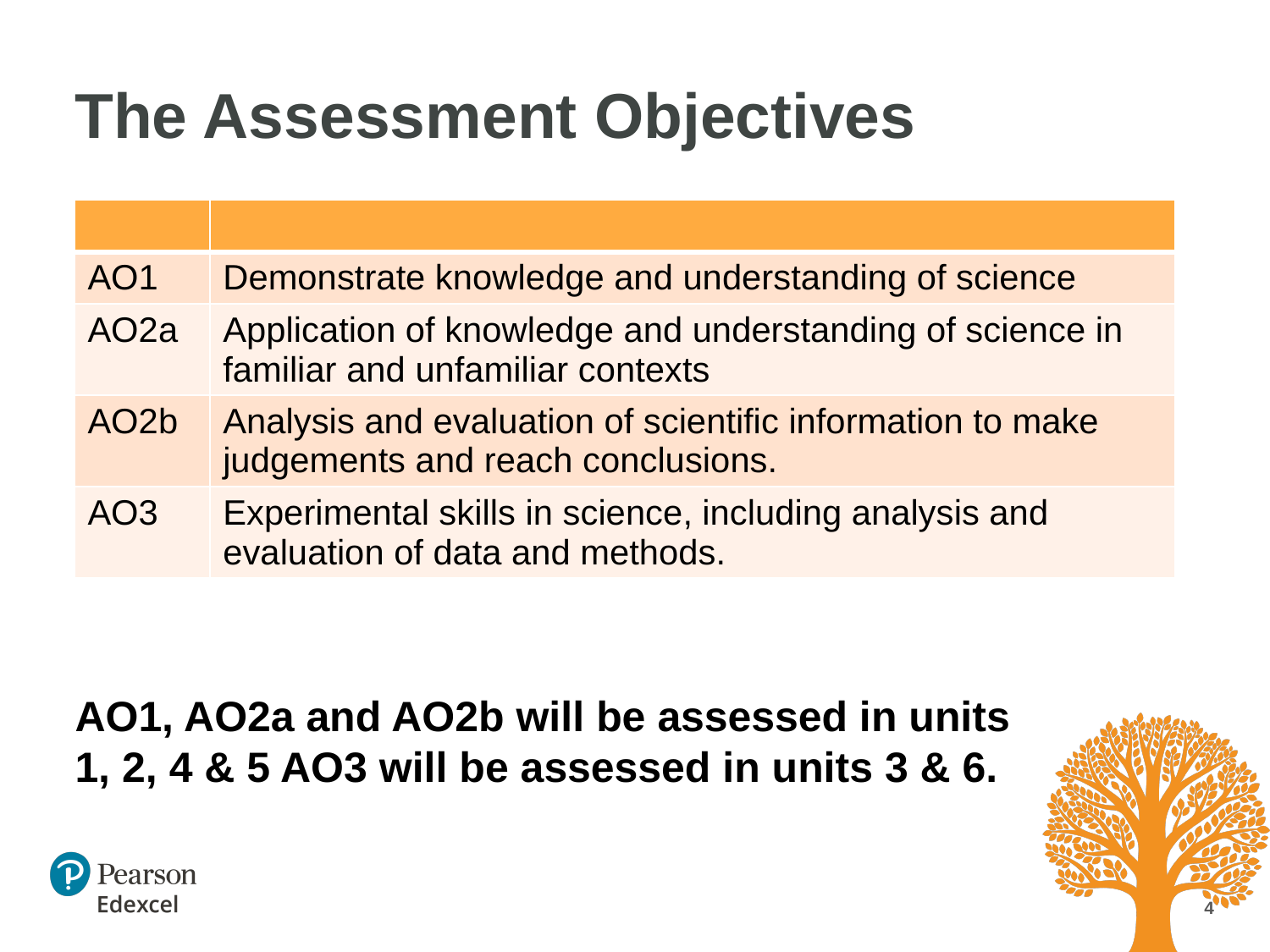

# The Assessment Objectives
|  |  |
| --- | --- |
| AO1 | Demonstrate knowledge and understanding of science |
| AO2a | Application of knowledge and understanding of science in familiar and unfamiliar contexts |
| AO2b | Analysis and evaluation of scientific information to make judgements and reach conclusions. |
| AO3 | Experimental skills in science, including analysis and evaluation of data and methods. |
AO1, AO2a and AO2b will be assessed in units 1, 2, 4 & 5 AO3 will be assessed in units 3 & 6.
4